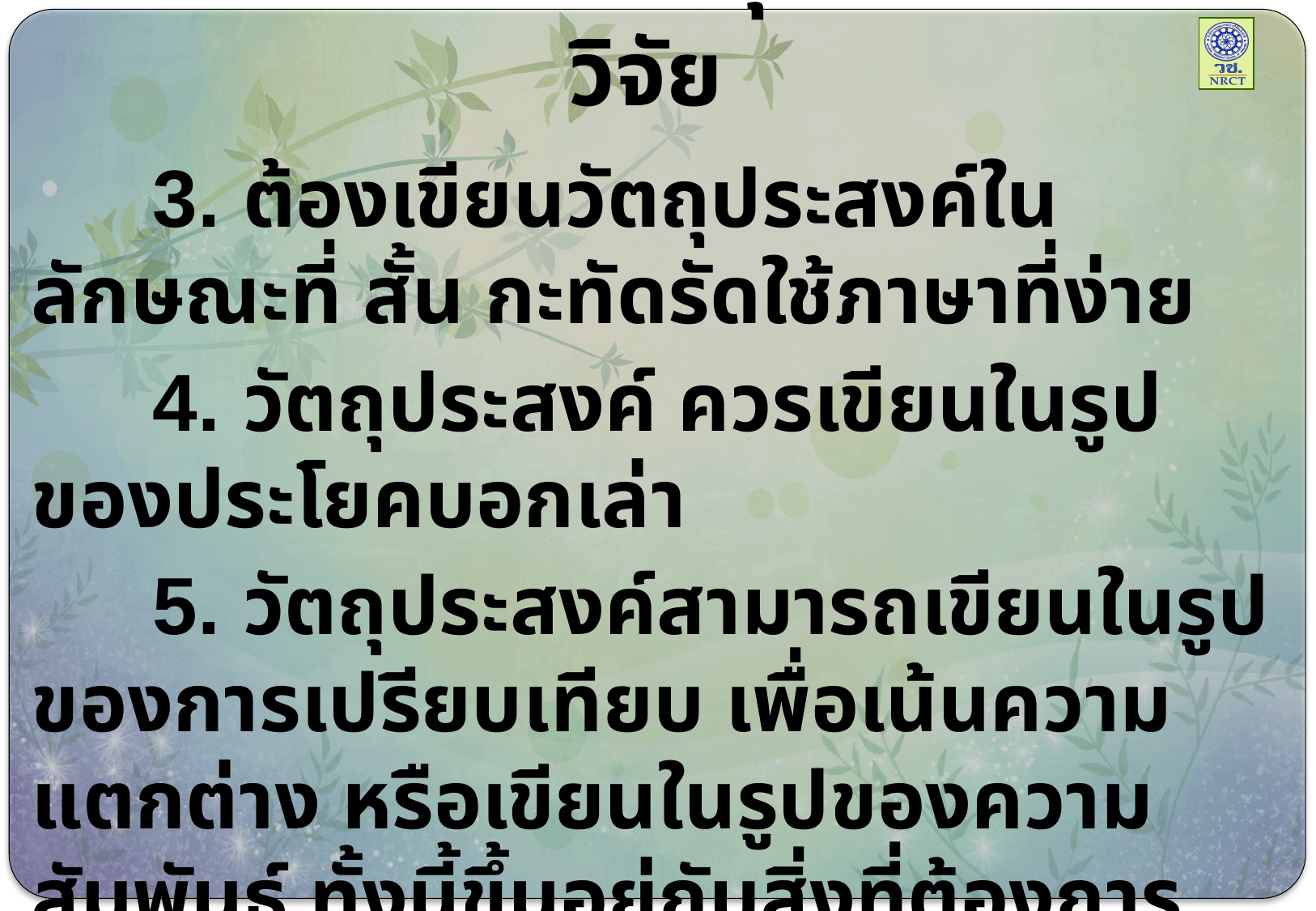

# หลักการเขียนวัตถุประสงค์การวิจัย
	3. ต้องเขียนวัตถุประสงค์ในลักษณะที่ สั้น กะทัดรัดใช้ภาษาที่ง่าย
	4. วัตถุประสงค์ ควรเขียนในรูปของประโยคบอกเล่า
	5. วัตถุประสงค์สามารถเขียนในรูปของการเปรียบเทียบ เพื่อเน้นความแตกต่าง หรือเขียนในรูปของความสัมพันธ์ ทั้งนี้ขึ้นอยู่กับสิ่งที่ต้องการศึกษาวิจัยในปัญหานั้นๆ